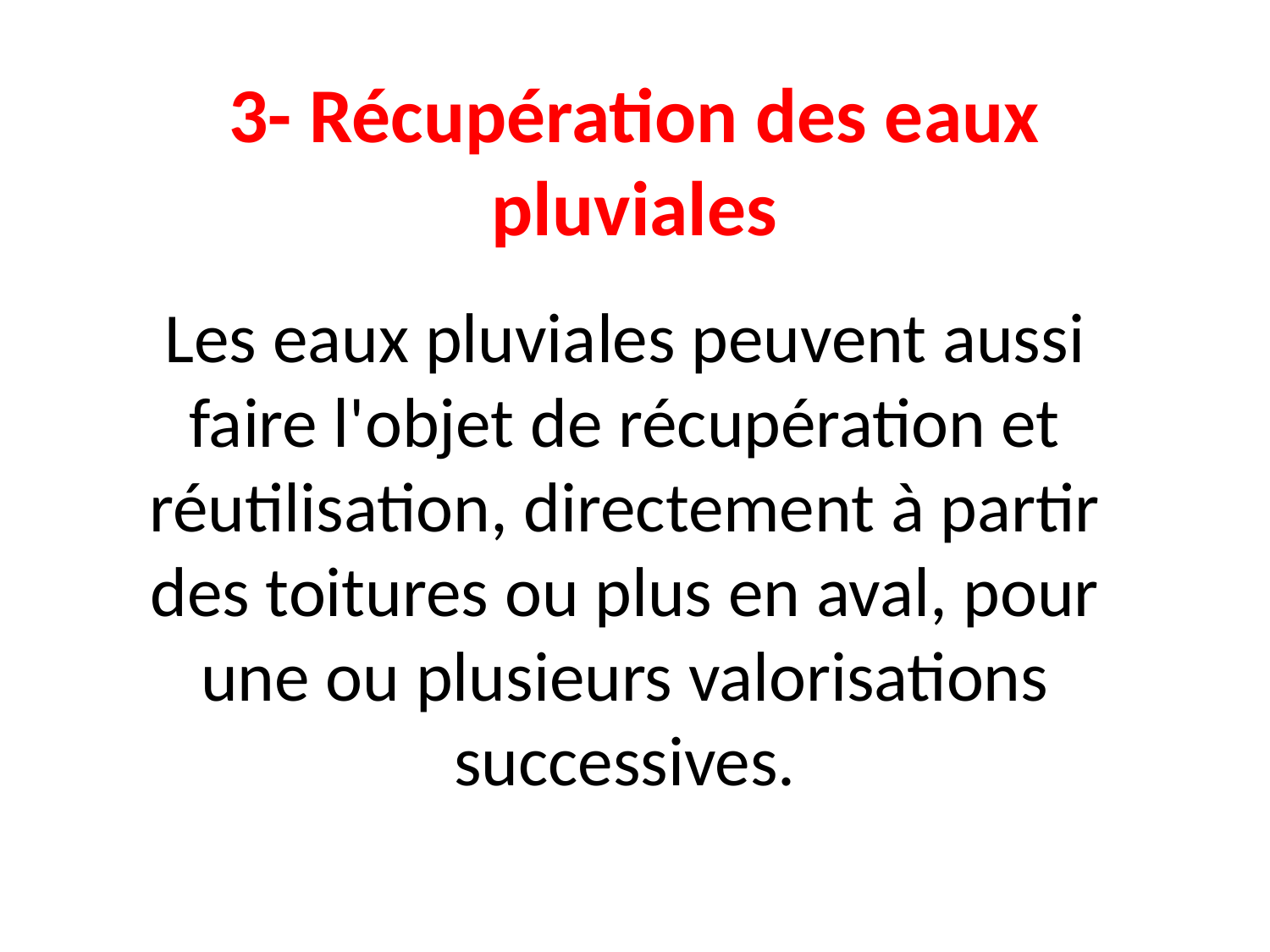

# 3- Récupération des eaux pluviales
Les eaux pluviales peuvent aussi faire l'objet de récupération et réutilisation, directement à partir des toitures ou plus en aval, pour une ou plusieurs valorisations successives.